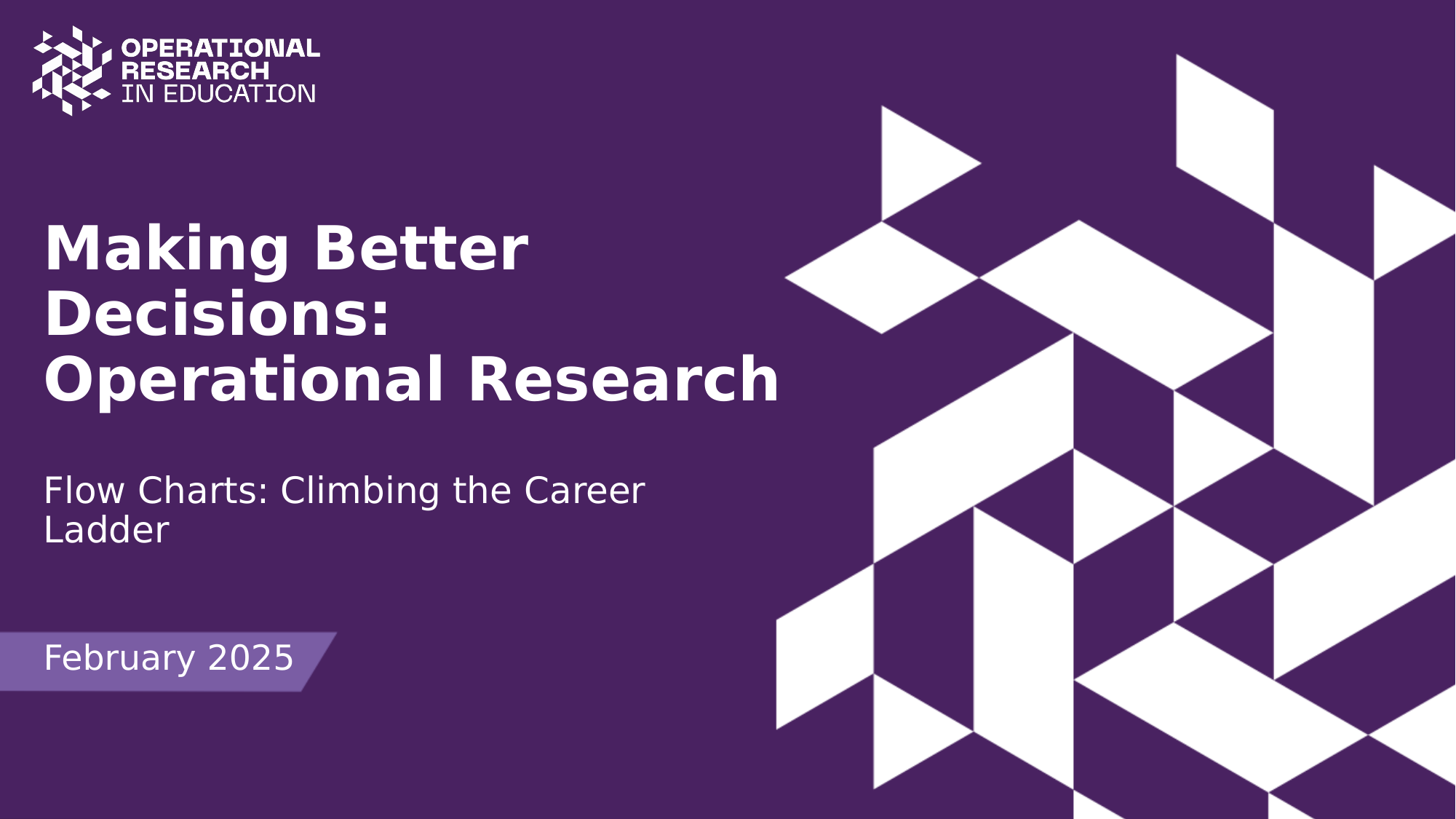

# Making Better Decisions: Operational Research
Flow Charts: Climbing the Career Ladder
February 2025